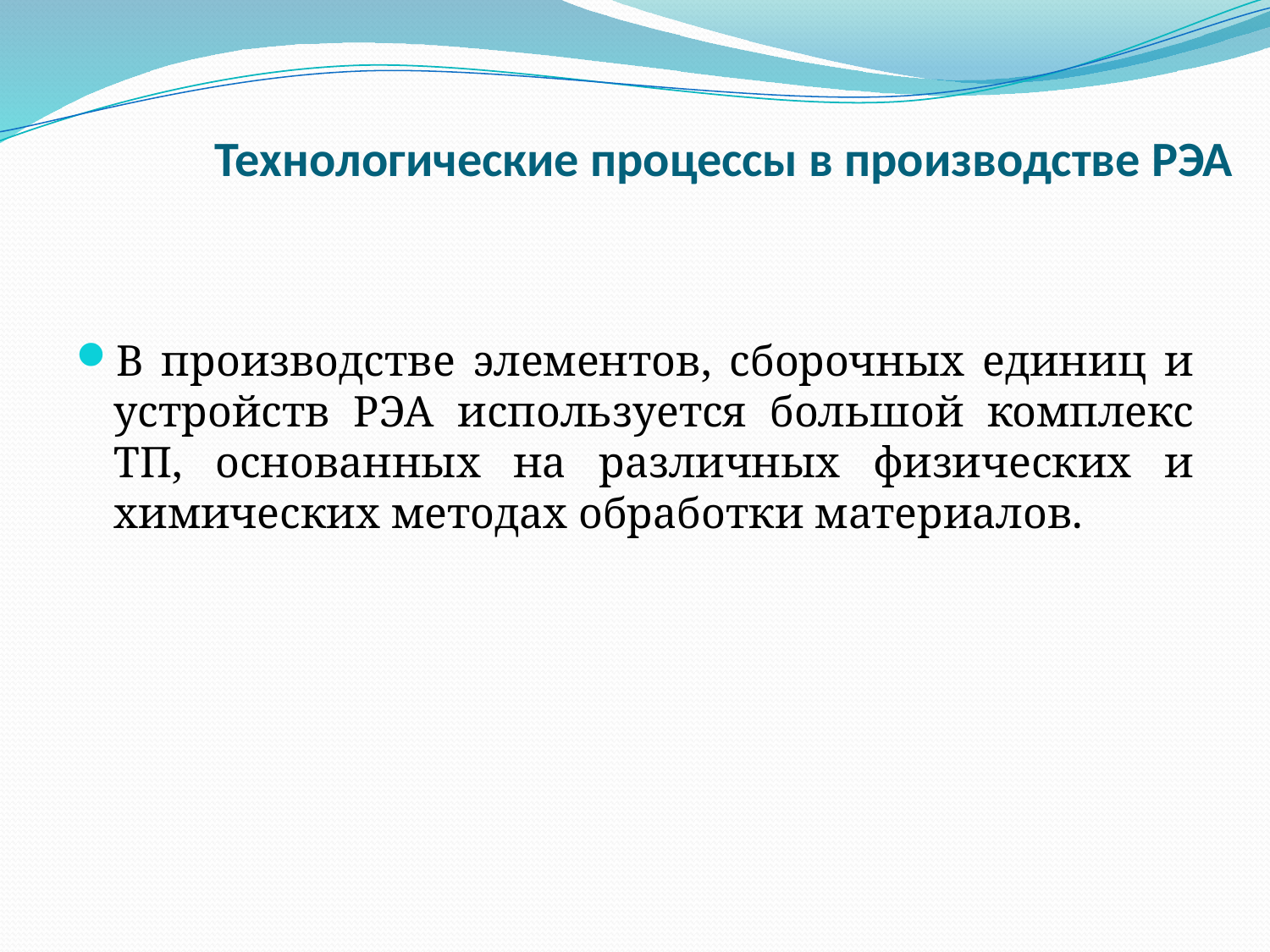

# Технологические процессы в производстве РЭА

В производстве элементов, сборочных единиц и устройств РЭА используется большой комплекс ТП, основанных на различных физических и химических методах обработки материалов.